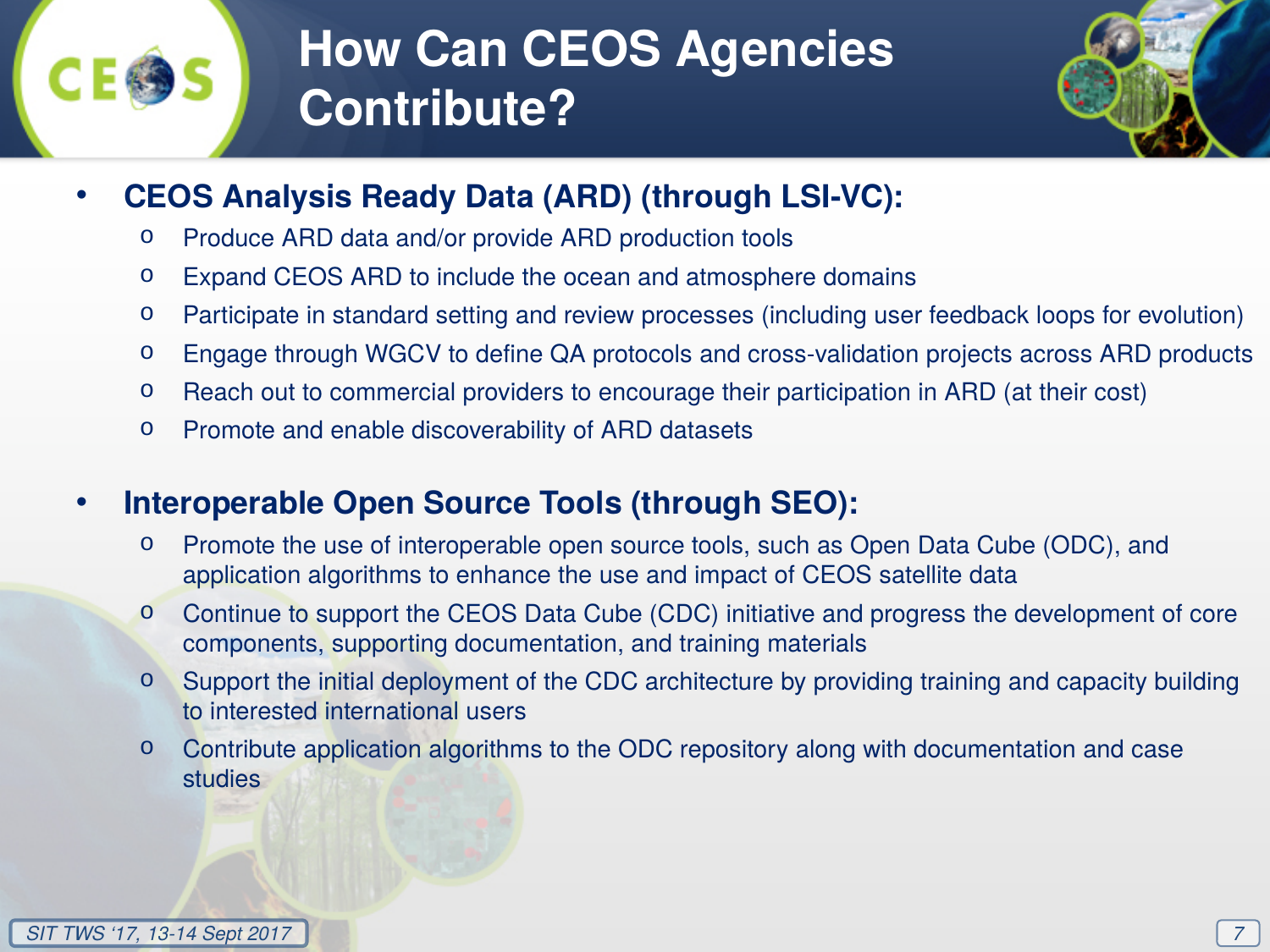

How Can CEOS Agencies Contribute?
CEOS Analysis Ready Data (ARD) (through LSI-VC):
Produce ARD data and/or provide ARD production tools
Expand CEOS ARD to include the ocean and atmosphere domains
Participate in standard setting and review processes (including user feedback loops for evolution)
Engage through WGCV to define QA protocols and cross-validation projects across ARD products
Reach out to commercial providers to encourage their participation in ARD (at their cost)
Promote and enable discoverability of ARD datasets

Interoperable Open Source Tools (through SEO):
Promote the use of interoperable open source tools, such as Open Data Cube (ODC), and application algorithms to enhance the use and impact of CEOS satellite data
Continue to support the CEOS Data Cube (CDC) initiative and progress the development of core components, supporting documentation, and training materials
Support the initial deployment of the CDC architecture by providing training and capacity building to interested international users
Contribute application algorithms to the ODC repository along with documentation and case studies
7